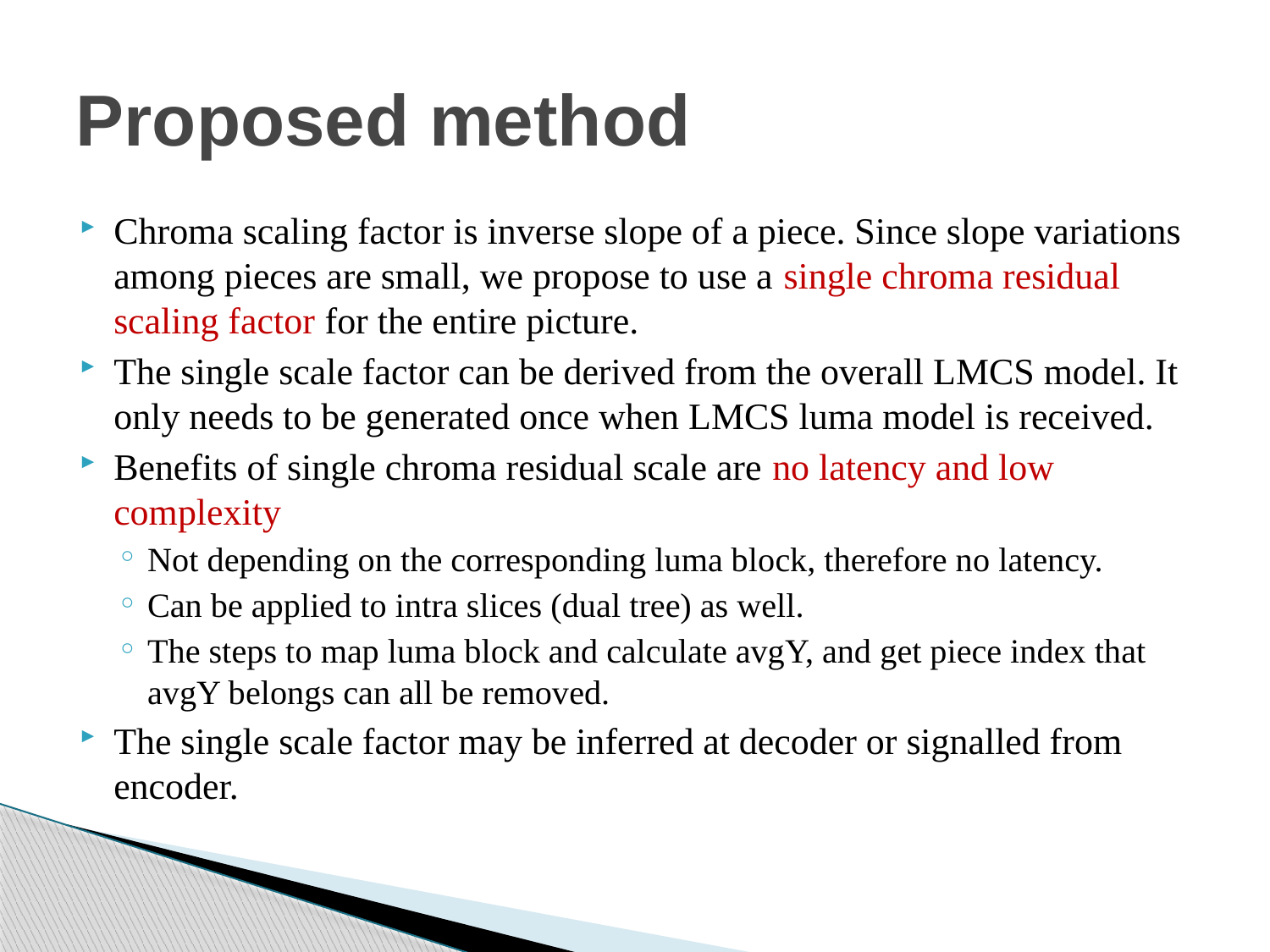

# Proposed method

Chroma scaling factor is inverse slope of a piece. Since slope variations among pieces are small, we propose to use a single chroma residual scaling factor for the entire picture.
The single scale factor can be derived from the overall LMCS model. It only needs to be generated once when LMCS luma model is received.
Benefits of single chroma residual scale are no latency and low complexity
Not depending on the corresponding luma block, therefore no latency.
Can be applied to intra slices (dual tree) as well.
The steps to map luma block and calculate avgY, and get piece index that avgY belongs can all be removed.
The single scale factor may be inferred at decoder or signalled from encoder.